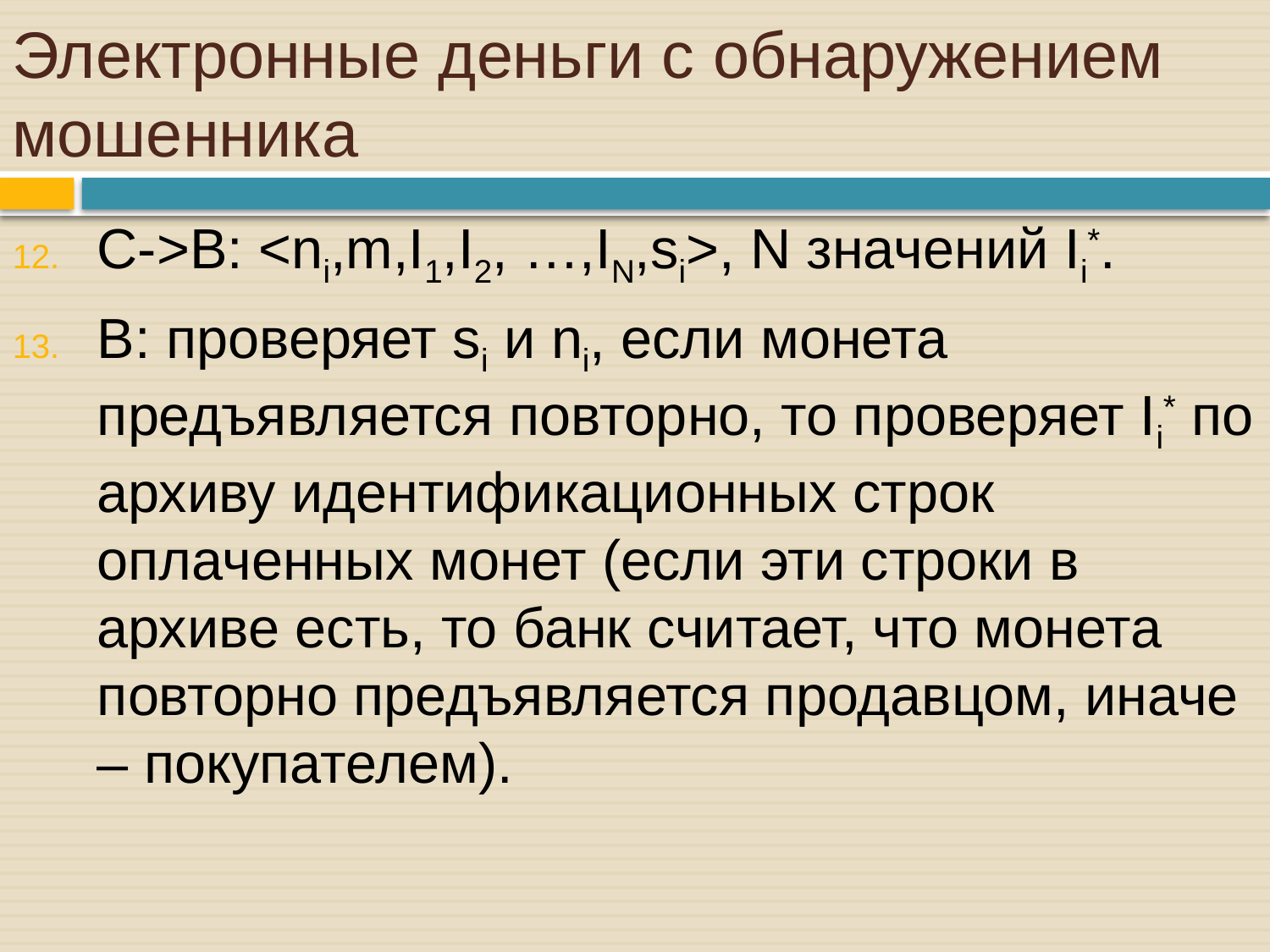

# Электронные деньги с обнаружением мошенника
C->B: <ni,m,I1,I2, …,IN,si>, N значений Ii*.
B: проверяет si и ni, если монета предъявляется повторно, то проверяет Ii* по архиву идентификационных строк оплаченных монет (если эти строки в архиве есть, то банк считает, что монета повторно предъявляется продавцом, иначе – покупателем).